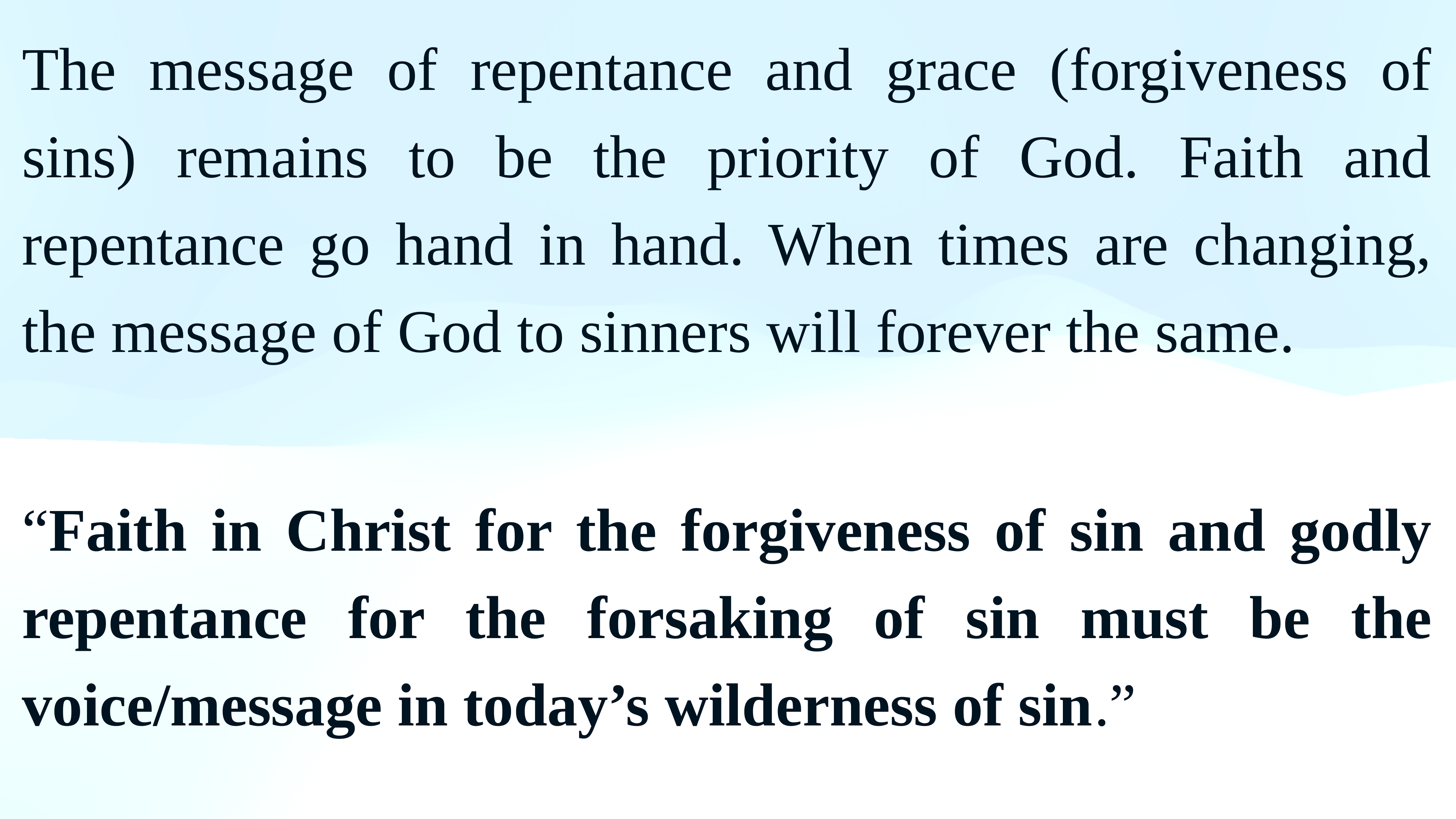

The message of repentance and grace (forgiveness of sins) remains to be the priority of God. Faith and repentance go hand in hand. When times are changing, the message of God to sinners will forever the same.

“Faith in Christ for the forgiveness of sin and godly repentance for the forsaking of sin must be the voice/message in today’s wilderness of sin.”